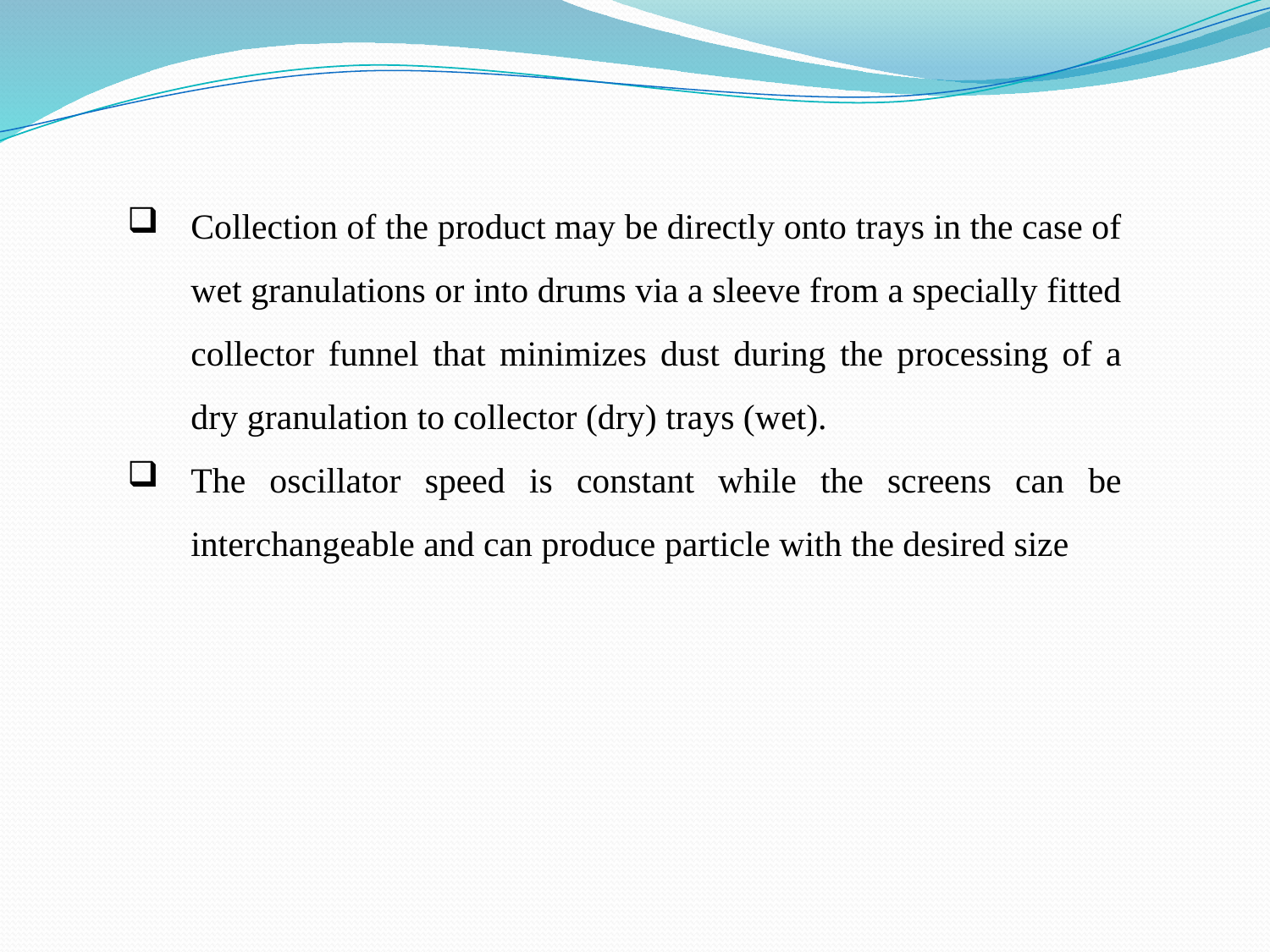

Collection of the product may be directly onto trays in the case of wet granulations or into drums via a sleeve from a specially fitted collec­tor funnel that minimizes dust during the processing of a dry granula­tion to collector (dry) trays (wet).
The oscillator speed is constant while the screens can be interchangea­ble and can produce particle with the desired size